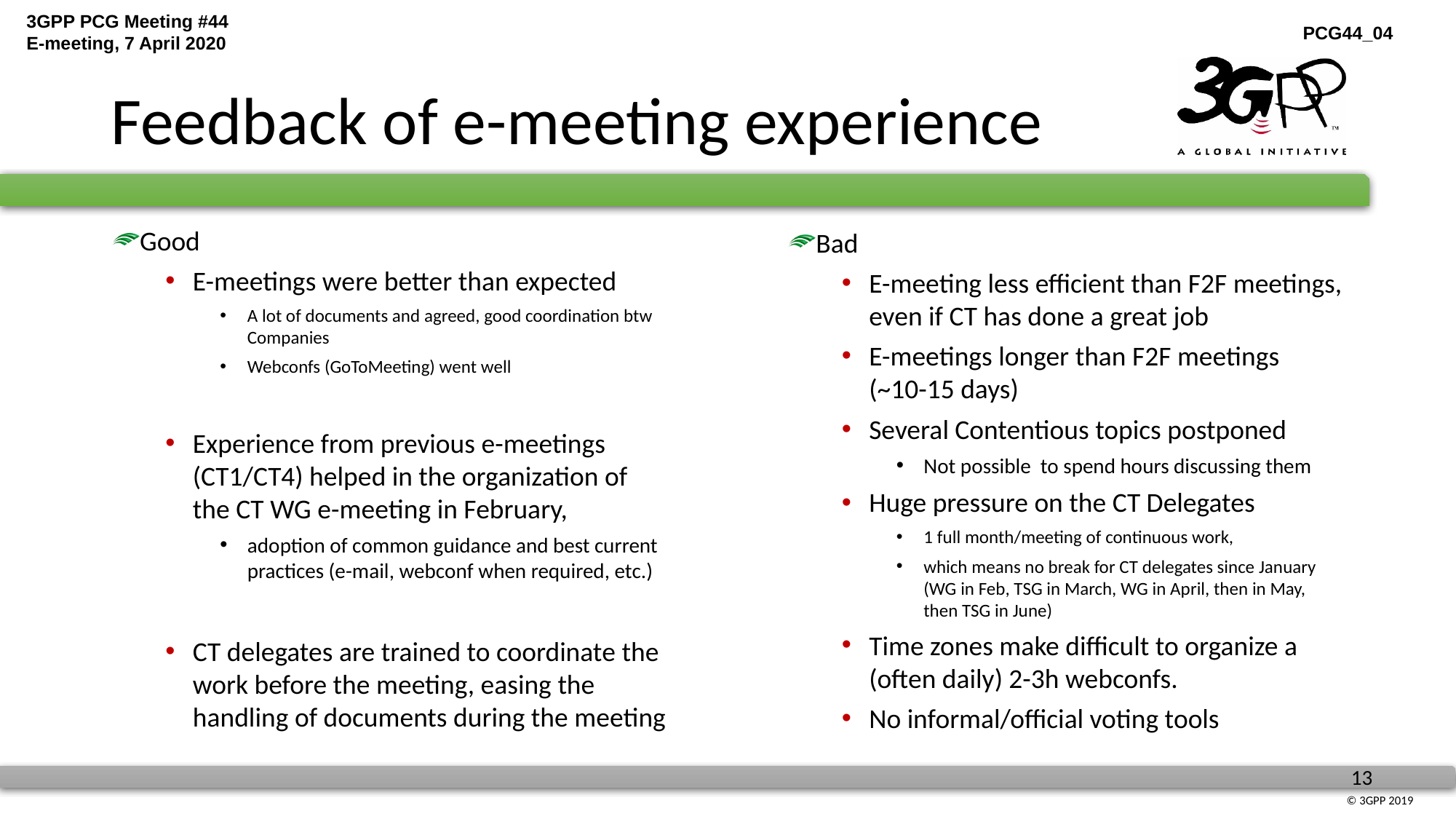

# Feedback of e-meeting experience
Good
E-meetings were better than expected
A lot of documents and agreed, good coordination btw Companies
Webconfs (GoToMeeting) went well

Experience from previous e-meetings (CT1/CT4) helped in the organization of the CT WG e-meeting in February,
adoption of common guidance and best current practices (e-mail, webconf when required, etc.)

CT delegates are trained to coordinate the work before the meeting, easing the handling of documents during the meeting
Bad
E-meeting less efficient than F2F meetings, even if CT has done a great job
E-meetings longer than F2F meetings (~10-15 days)
Several Contentious topics postponed
Not possible  to spend hours discussing them
Huge pressure on the CT Delegates
1 full month/meeting of continuous work,
which means no break for CT delegates since January (WG in Feb, TSG in March, WG in April, then in May, then TSG in June)
Time zones make difficult to organize a (often daily) 2-3h webconfs.
No informal/official voting tools